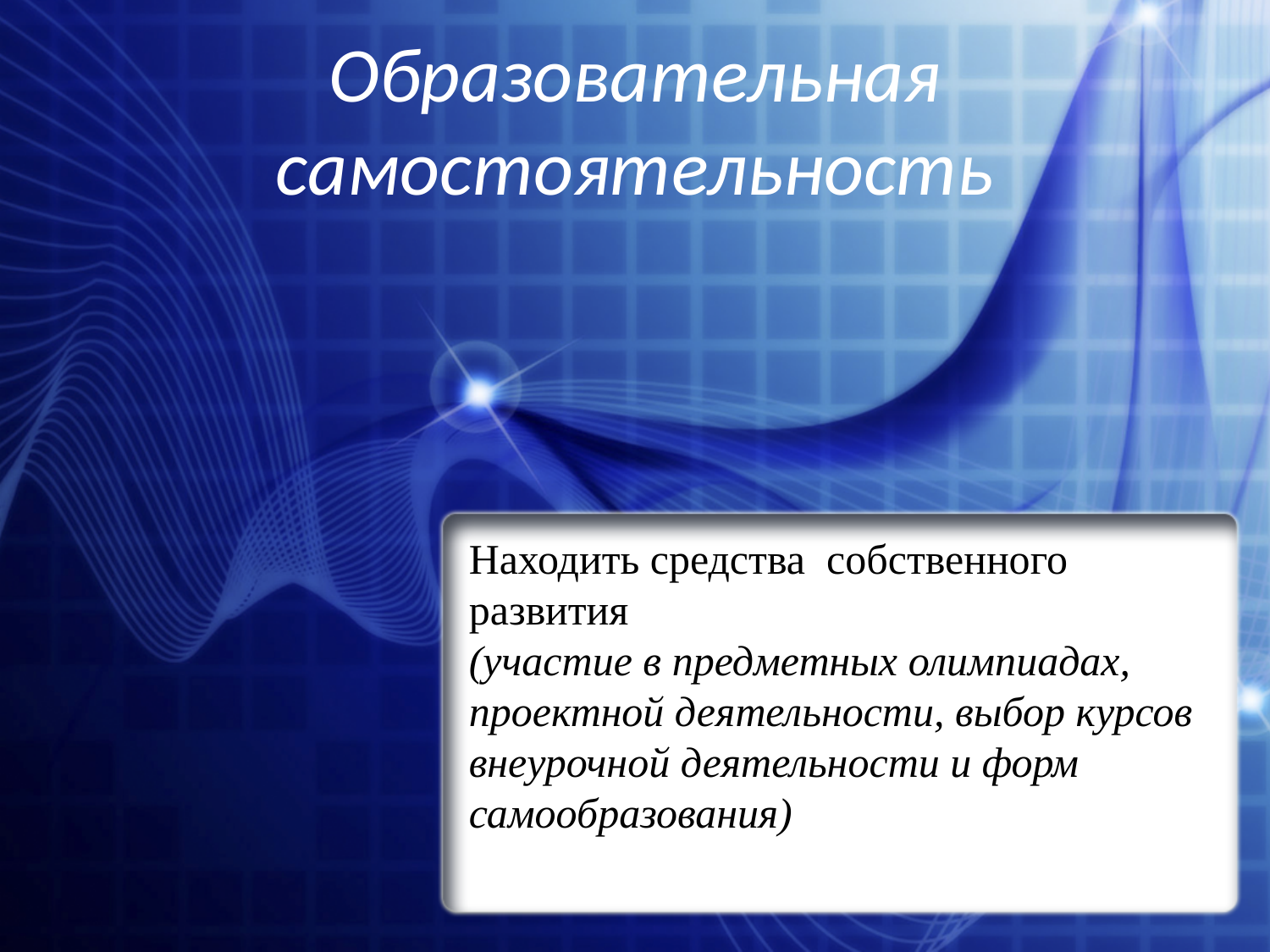

# Образовательная самостоятельность

Находить средства  собственного развития
(участие в предметных олимпиадах, проектной деятельности, выбор курсов внеурочной деятельности и форм самообразования)